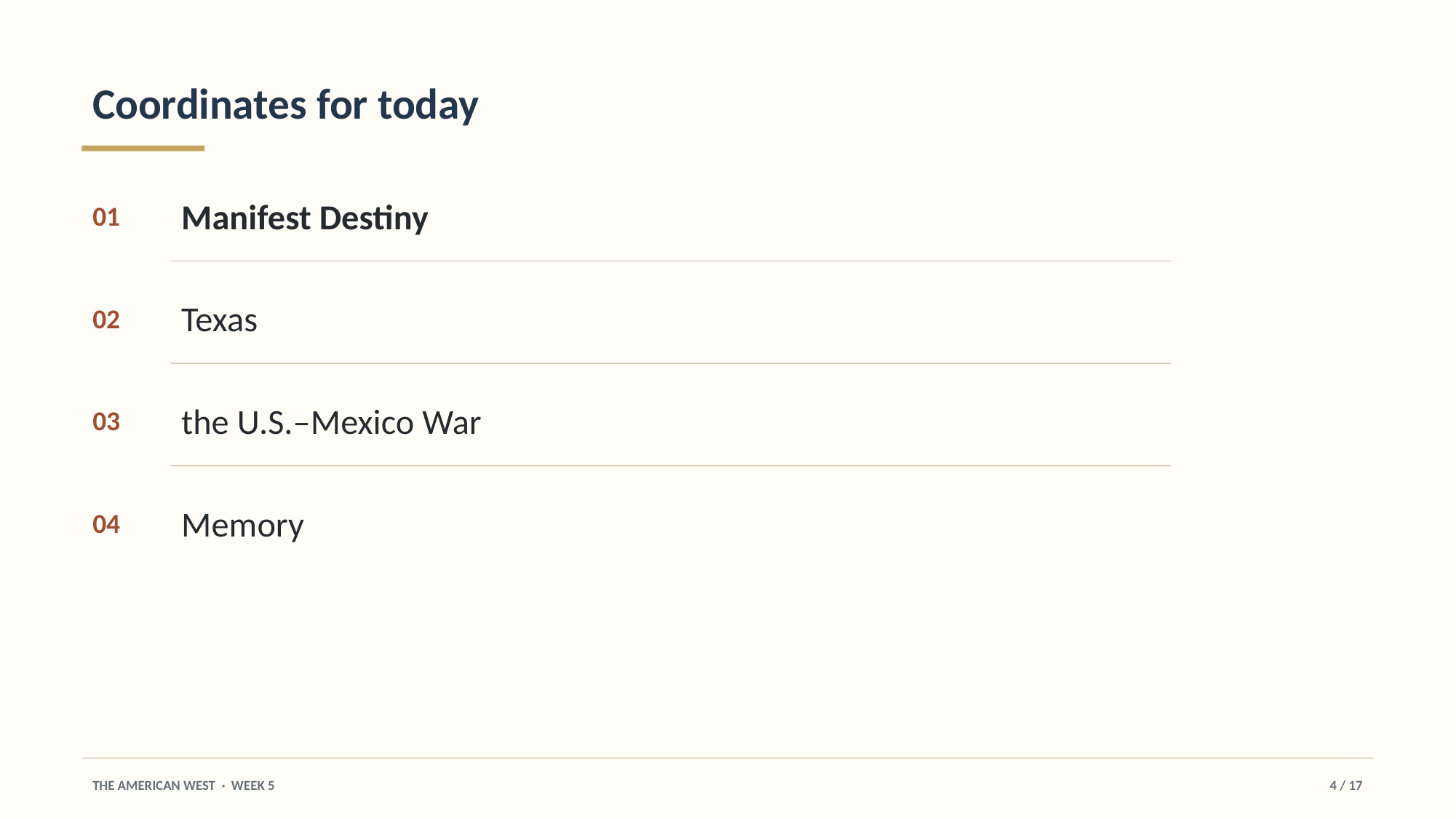

Coordinates for today

Manifest Destiny
01

Texas
02

the U.S.–Mexico War
03

Memory
04

THE AMERICAN WEST  ·  WEEK 5
4 / 17